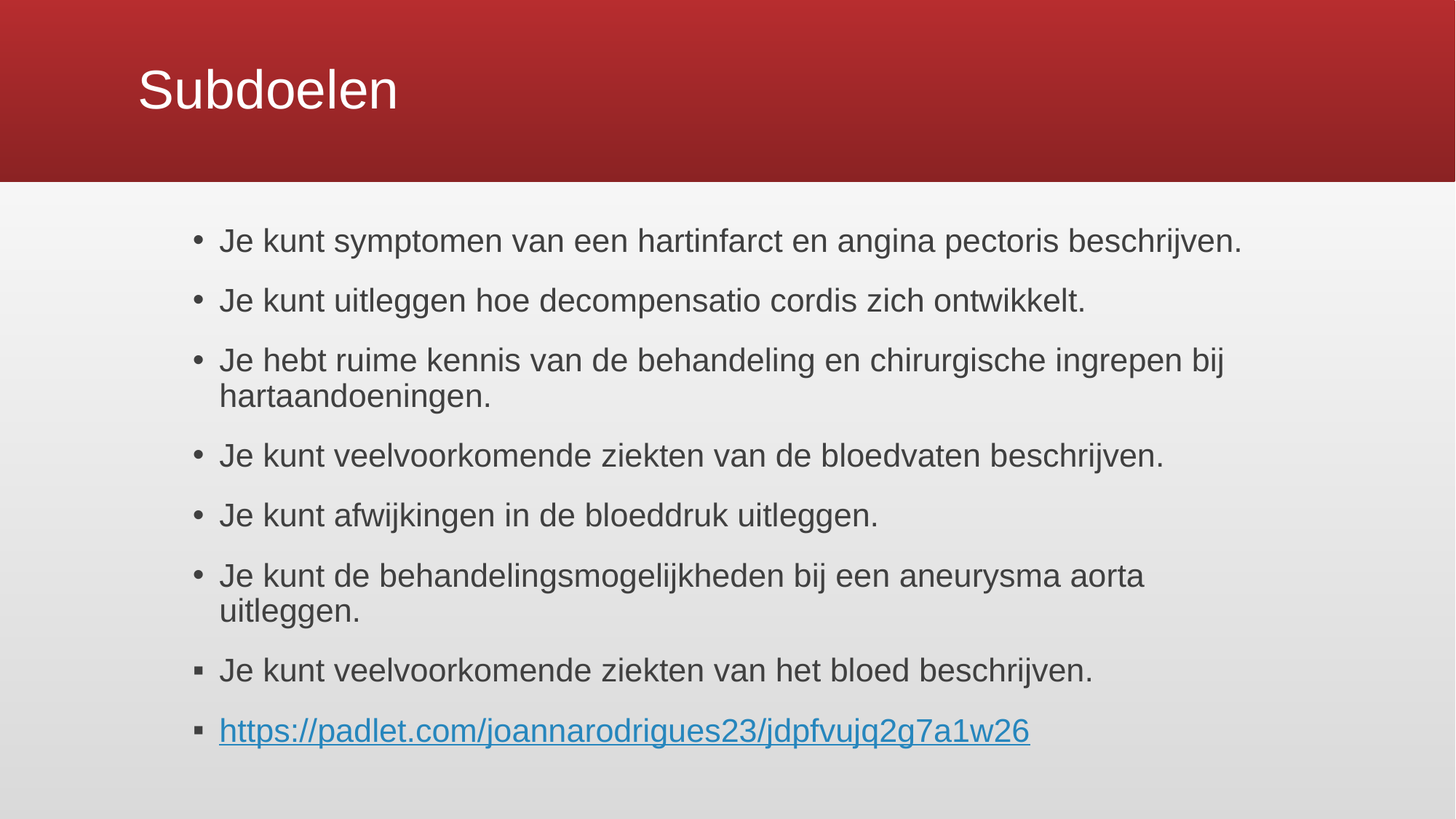

# Subdoelen
Je kunt symptomen van een hartinfarct en angina pectoris beschrijven.
Je kunt uitleggen hoe decompensatio cordis zich ontwikkelt.
Je hebt ruime kennis van de behandeling en chirurgische ingrepen bij hartaandoeningen.
Je kunt veelvoorkomende ziekten van de bloedvaten beschrijven.
Je kunt afwijkingen in de bloeddruk uitleggen.
Je kunt de behandelingsmogelijkheden bij een aneurysma aorta uitleggen.
Je kunt veelvoorkomende ziekten van het bloed beschrijven.
https://padlet.com/joannarodrigues23/jdpfvujq2g7a1w26